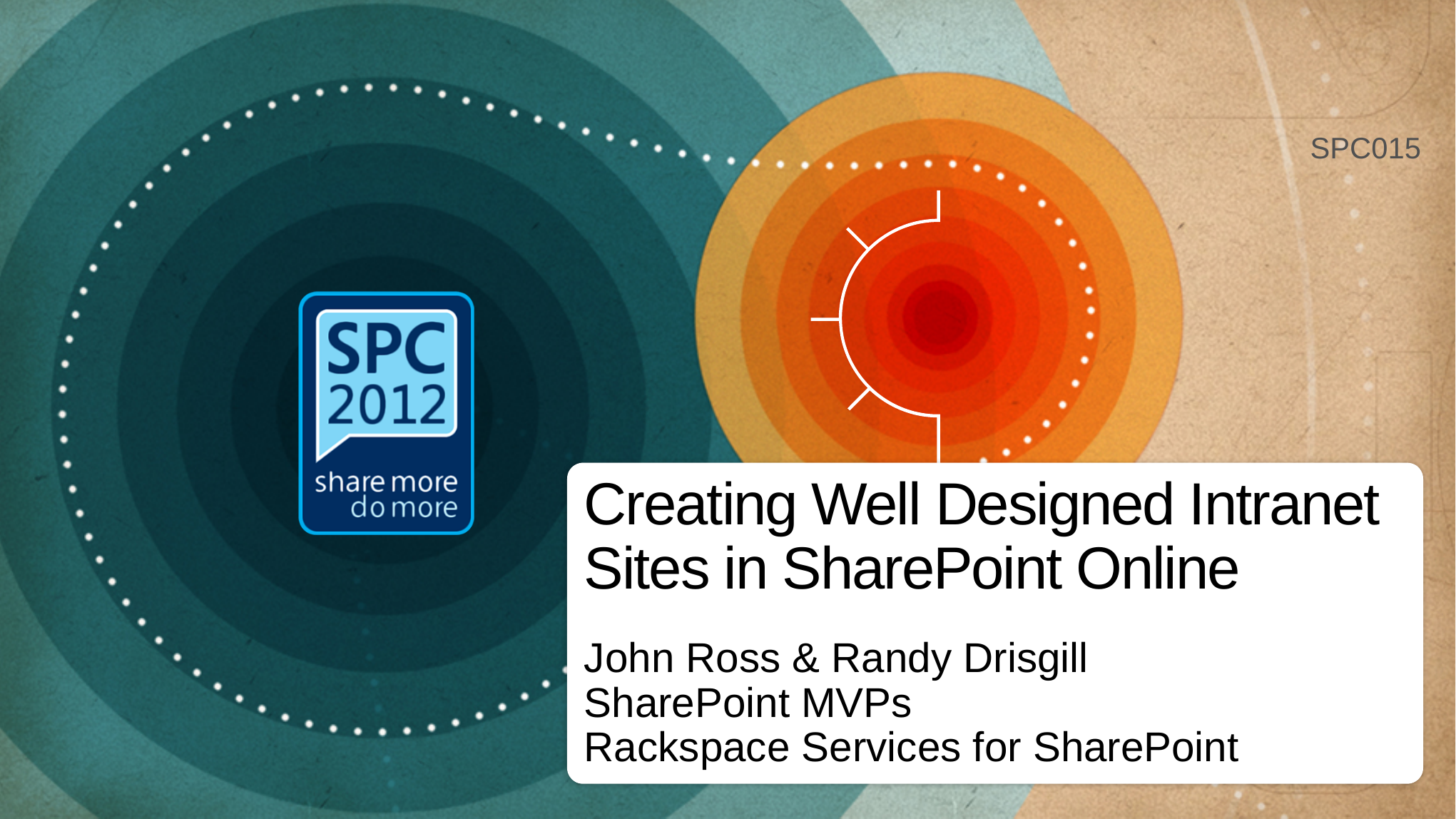

SPC015
# Creating Well Designed Intranet Sites in SharePoint Online
John Ross & Randy Drisgill
SharePoint MVPs
Rackspace Services for SharePoint